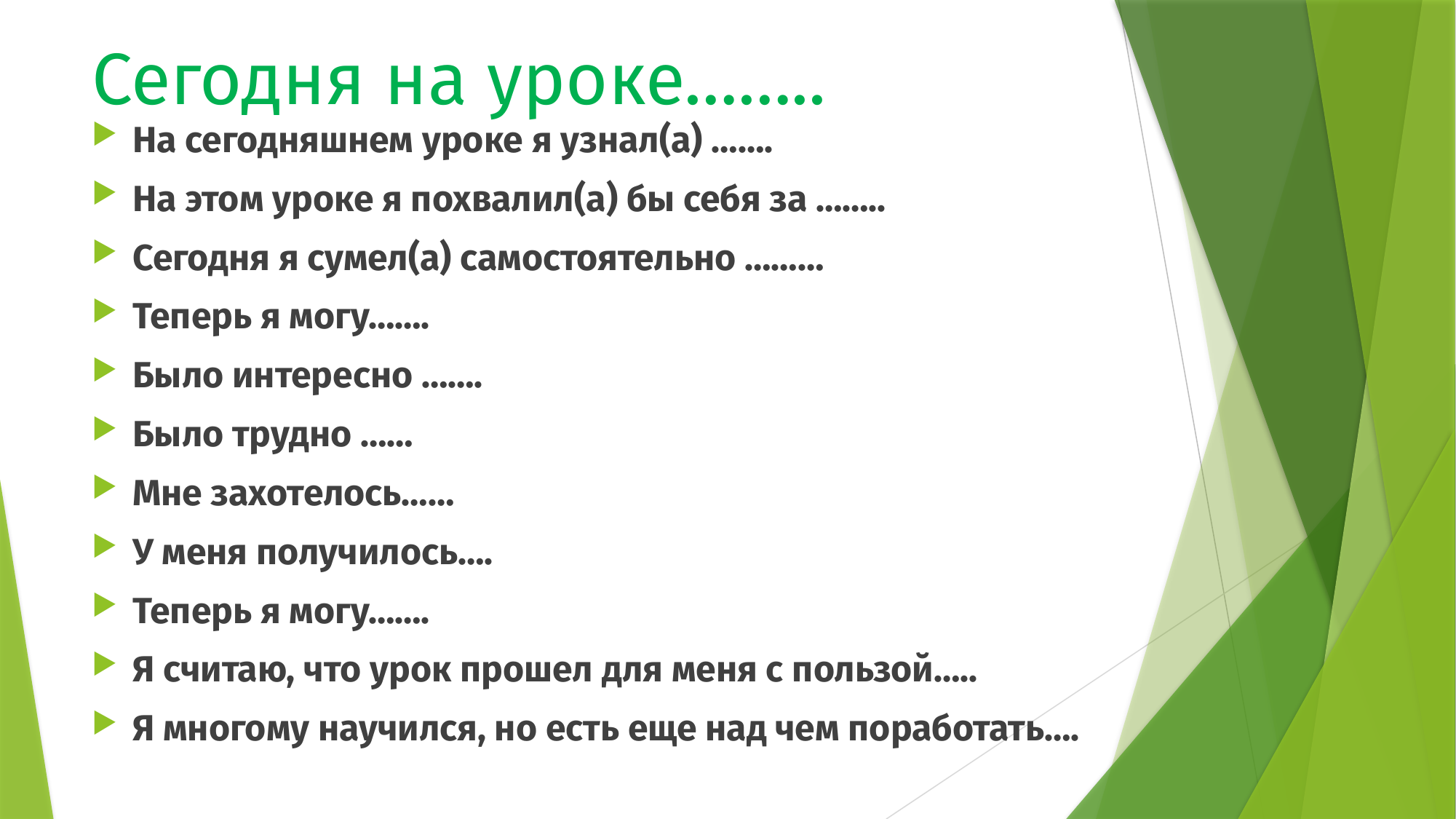

# Сегодня на уроке……..
На сегодняшнем уроке я узнал(а) …….
На этом уроке я похвалил(а) бы себя за ……..
Сегодня я сумел(а) самостоятельно ………
Теперь я могу…….
Было интересно …….
Было трудно ……
Мне захотелось……
У меня получилось….
Теперь я могу…….
Я считаю, что урок прошел для меня с пользой…..
Я многому научился, но есть еще над чем поработать….